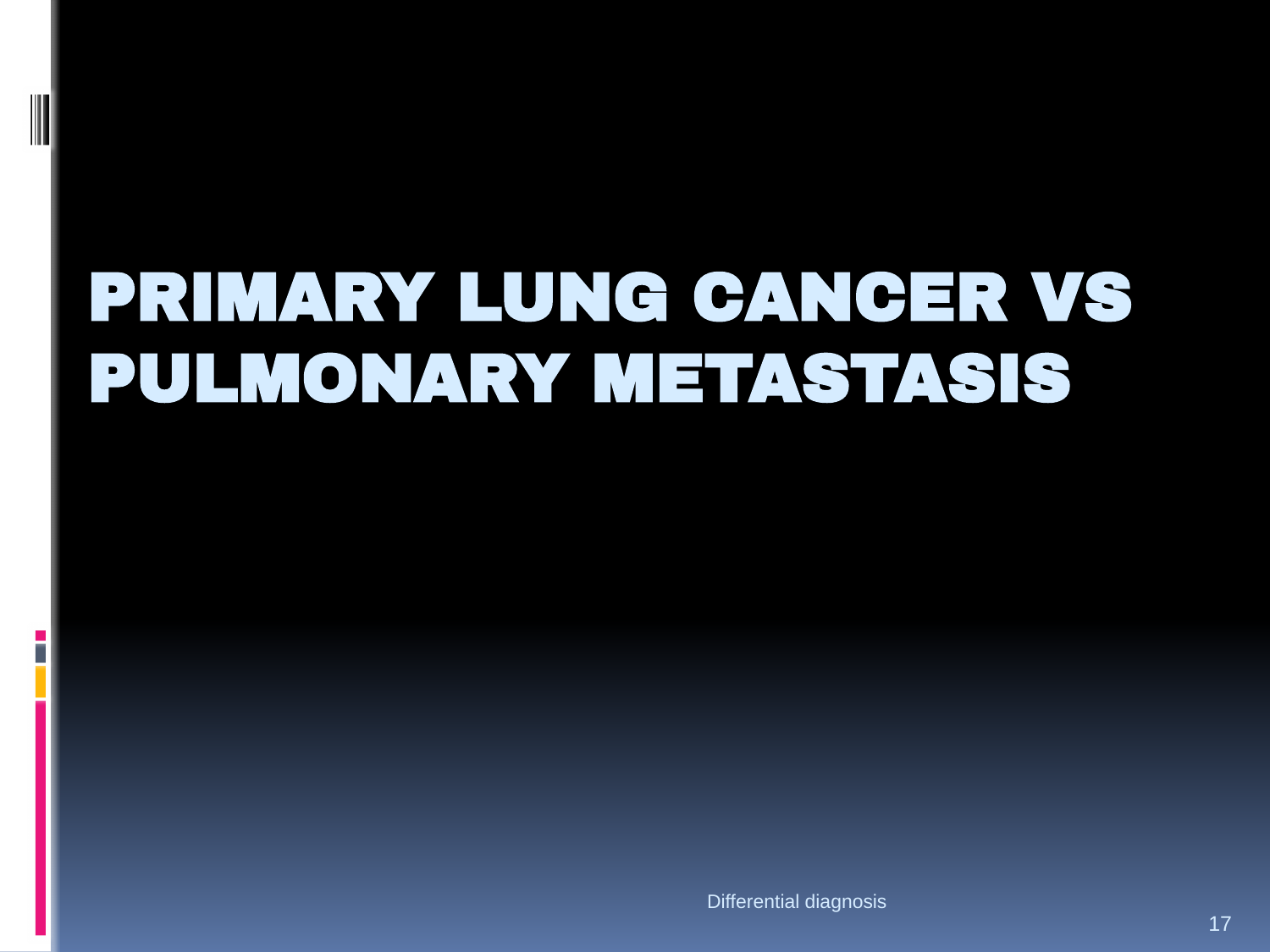

# Primary lung cancer vs Pulmonary Metastasis
Differential diagnosis

17